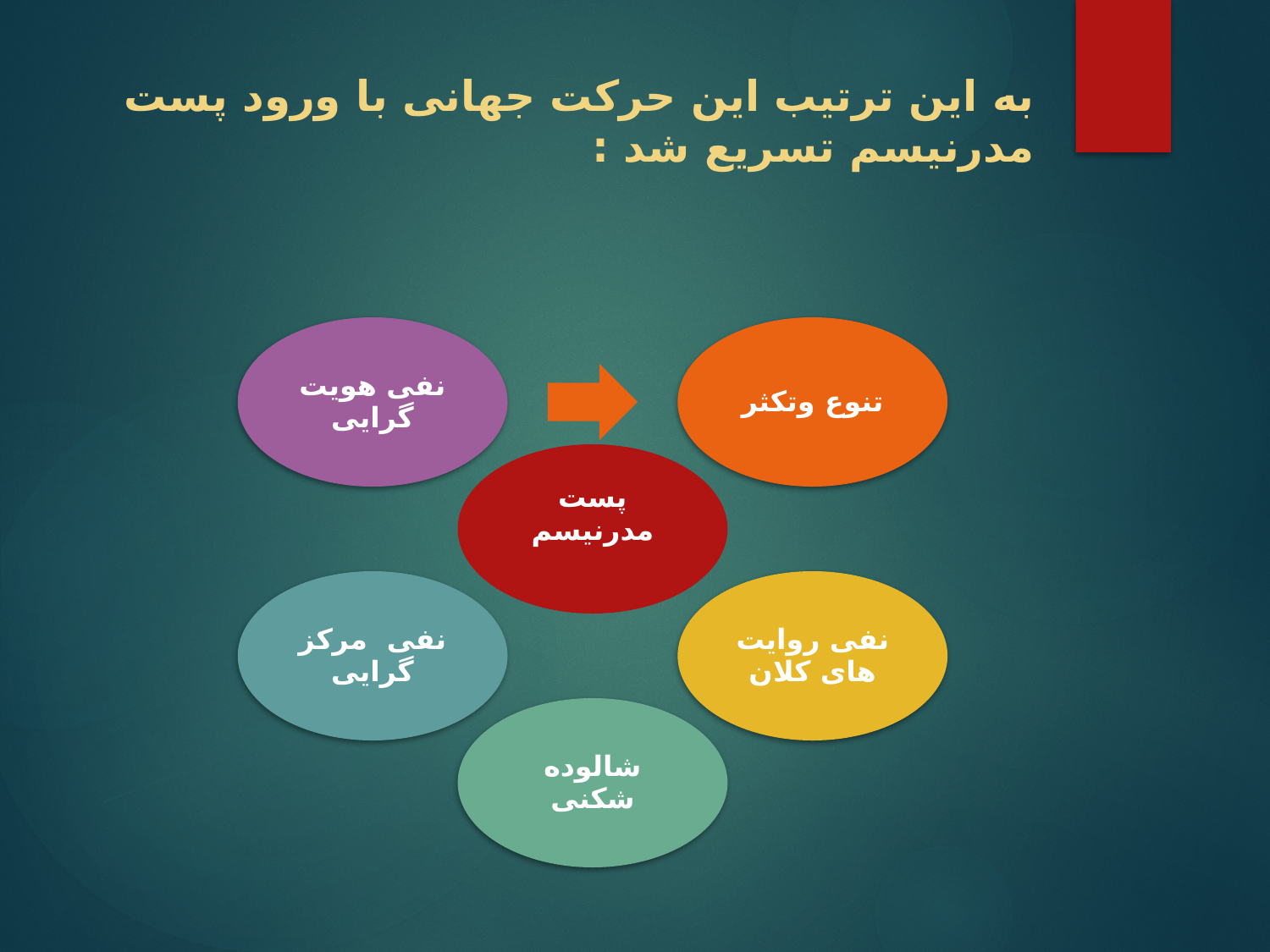

# به این ترتیب این حرکت جهانی با ورود پست مدرنیسم تسریع شد :
پست مدرنیسم
تنوع وتکثر
نفی  مرکز گرایی
شالوده شکنی
نفی هویت گرایی